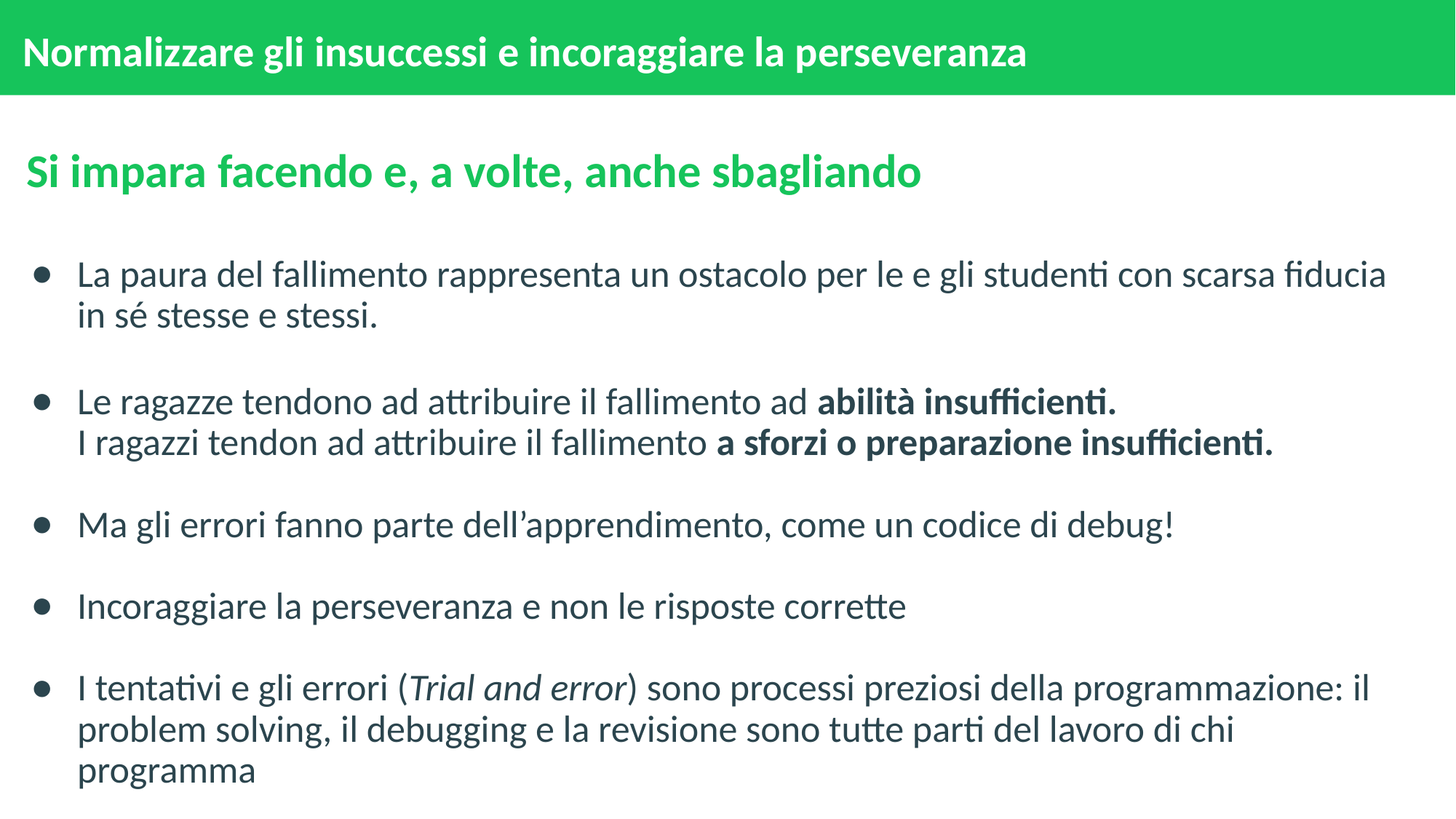

# Normalizzare gli insuccessi e incoraggiare la perseveranza
Si impara facendo e, a volte, anche sbagliando
La paura del fallimento rappresenta un ostacolo per le e gli studenti con scarsa fiducia in sé stesse e stessi.
Le ragazze tendono ad attribuire il fallimento ad abilità insufficienti.
I ragazzi tendon ad attribuire il fallimento a sforzi o preparazione insufficienti.
Ma gli errori fanno parte dell’apprendimento, come un codice di debug!
Incoraggiare la perseveranza e non le risposte corrette
I tentativi e gli errori (Trial and error) sono processi preziosi della programmazione: il problem solving, il debugging e la revisione sono tutte parti del lavoro di chi programma